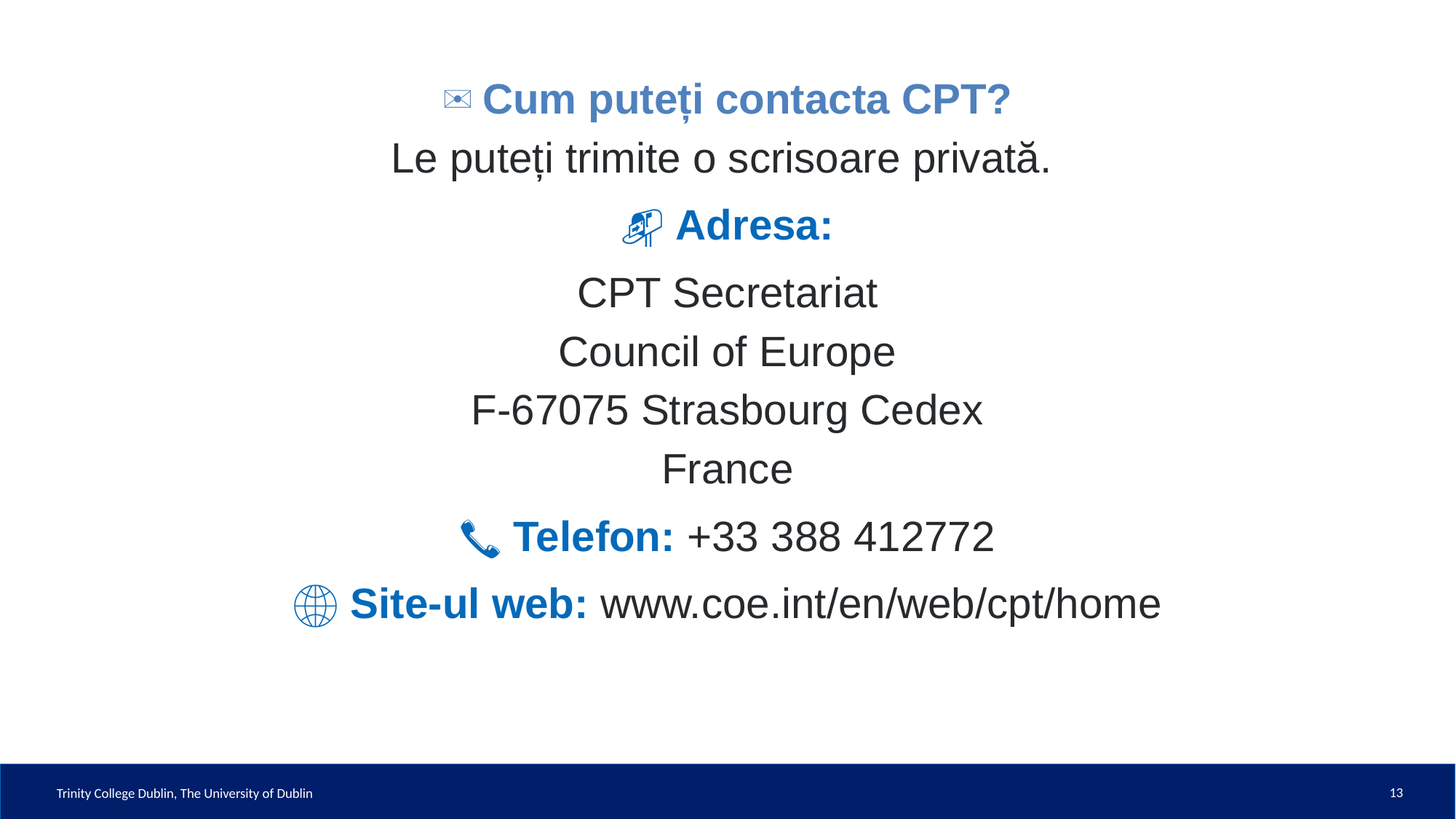

✉️ Cum puteți contacta CPT?
Le puteți trimite o scrisoare privată.
📬 Adresa:
CPT Secretariat
Council of Europe
F-67075 Strasbourg Cedex
France
📞 Telefon: +33 388 412772
🌐 Site-ul web: www.coe.int/en/web/cpt/home

13